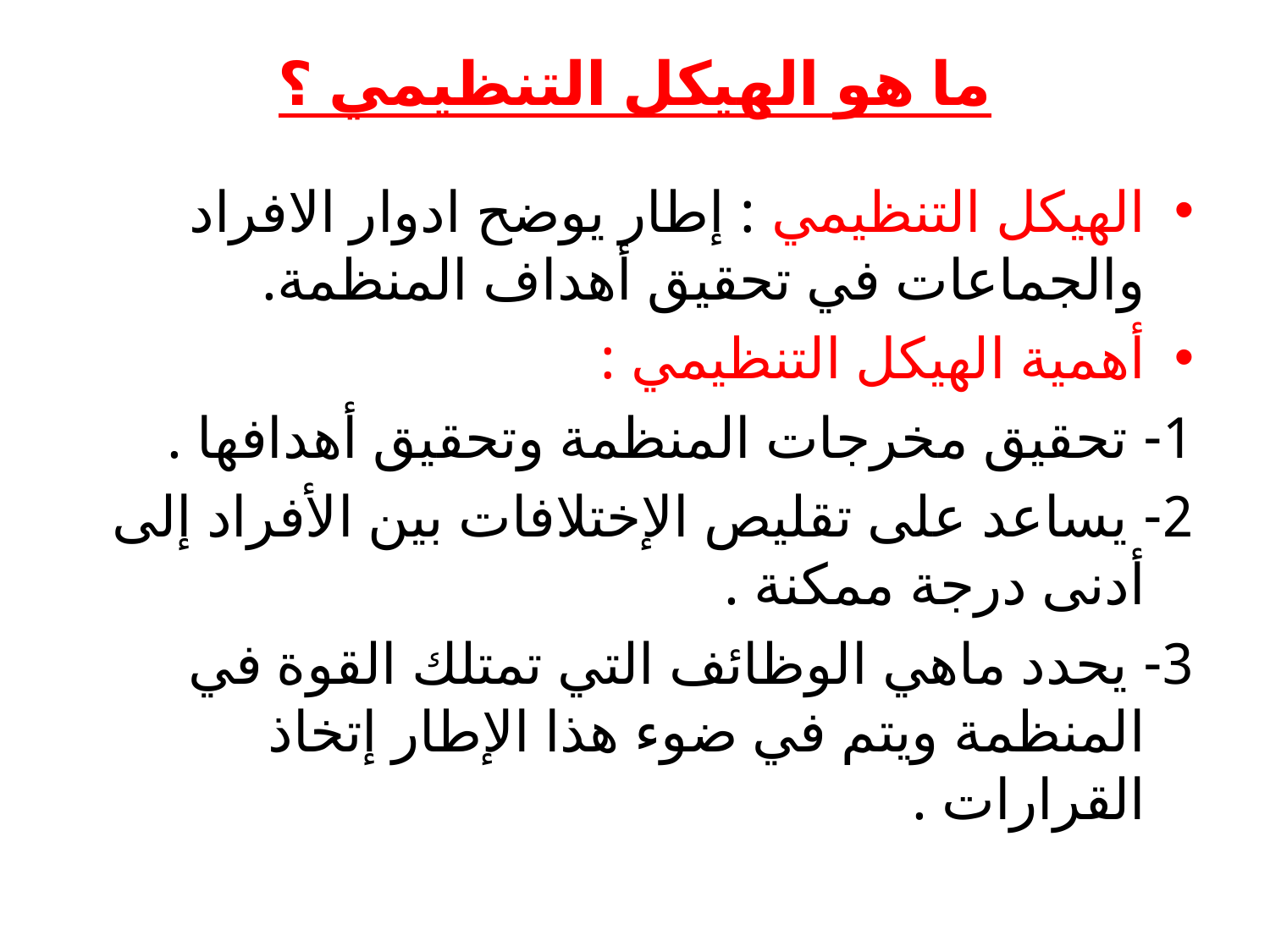

# ما هو الهيكل التنظيمي ؟
الهيكل التنظيمي : إطار يوضح ادوار الافراد والجماعات في تحقيق أهداف المنظمة.
أهمية الهيكل التنظيمي :
1- تحقيق مخرجات المنظمة وتحقيق أهدافها .
2- يساعد على تقليص الإختلافات بين الأفراد إلى أدنى درجة ممكنة .
3- يحدد ماهي الوظائف التي تمتلك القوة في المنظمة ويتم في ضوء هذا الإطار إتخاذ القرارات .